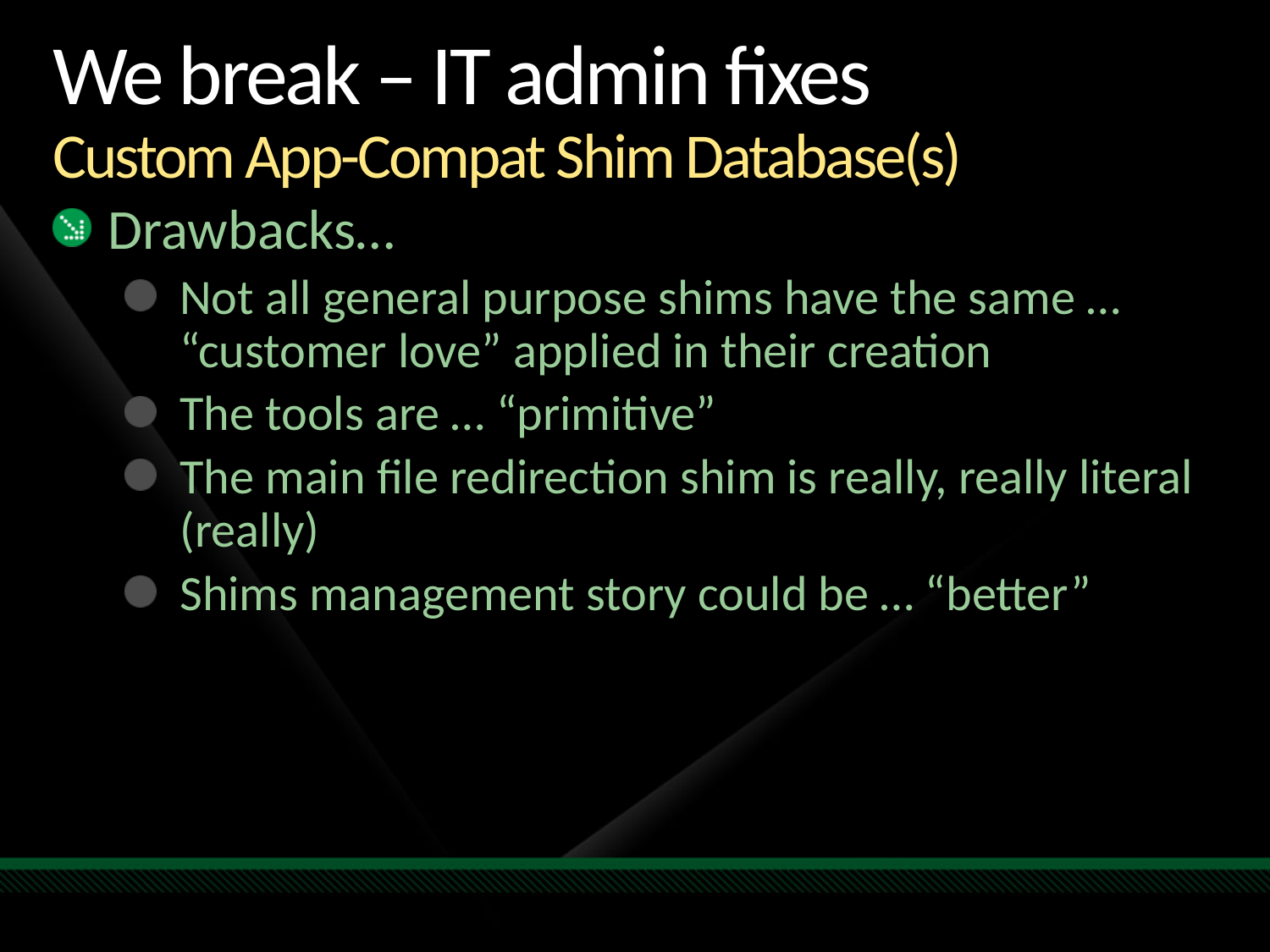

# We break – IT admin fixes Custom App-Compat Shim Database(s)
Drawbacks…
Not all general purpose shims have the same … “customer love” applied in their creation
The tools are … “primitive”
The main file redirection shim is really, really literal (really)
Shims management story could be … “better”